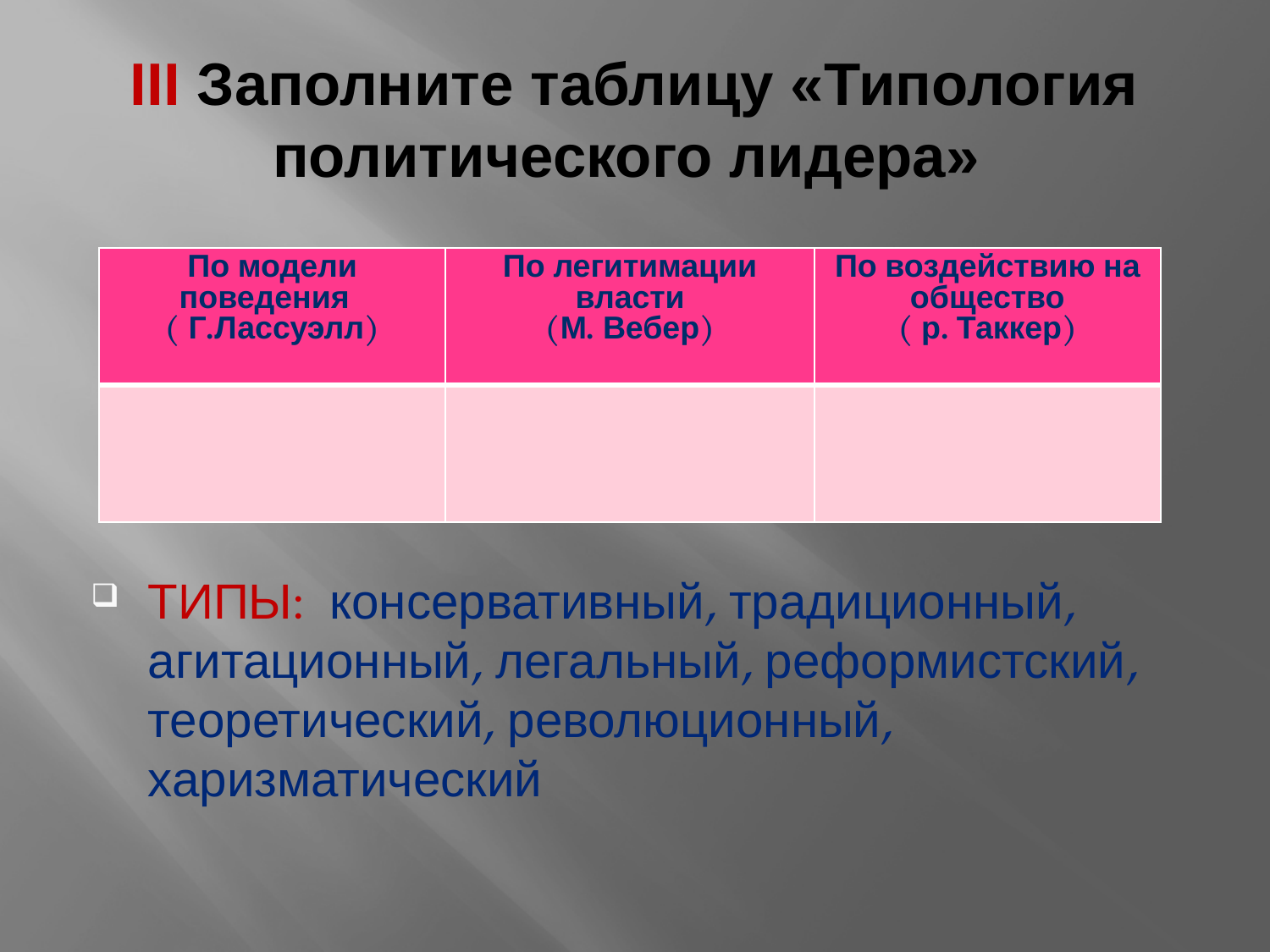

# III Заполните таблицу «Типология политического лидера»

ТИПЫ:  консервативный, традиционный, агитационный, легальный, реформистский, теоретический, революционный, харизматический
| По модели поведения ( Г.Лассуэлл) | По легитимации власти (М. Вебер) | По воздействию на общество ( р. Таккер) |
| --- | --- | --- |
|  |  |  |